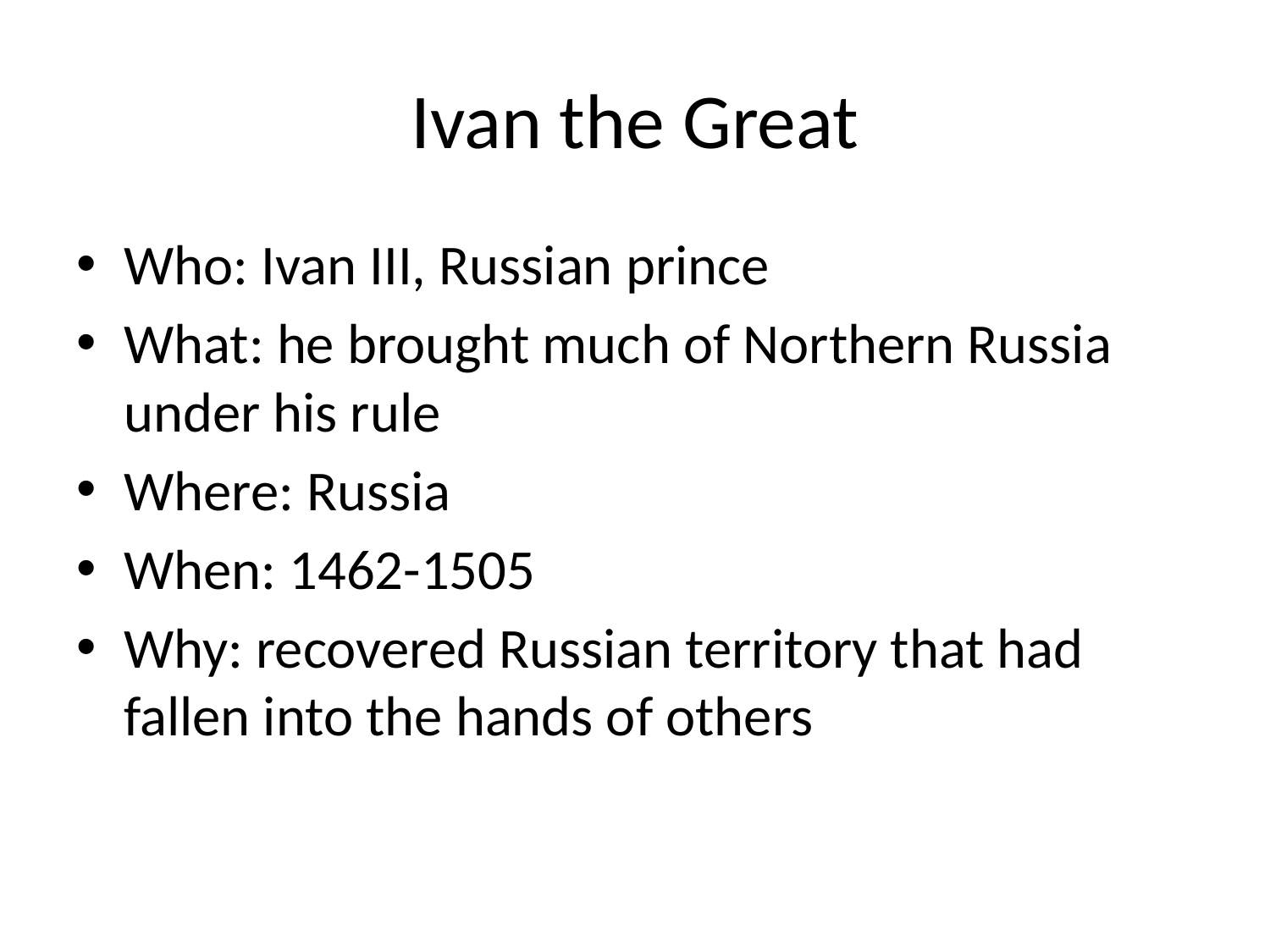

# Ivan the Great
Who: Ivan III, Russian prince
What: he brought much of Northern Russia under his rule
Where: Russia
When: 1462-1505
Why: recovered Russian territory that had fallen into the hands of others